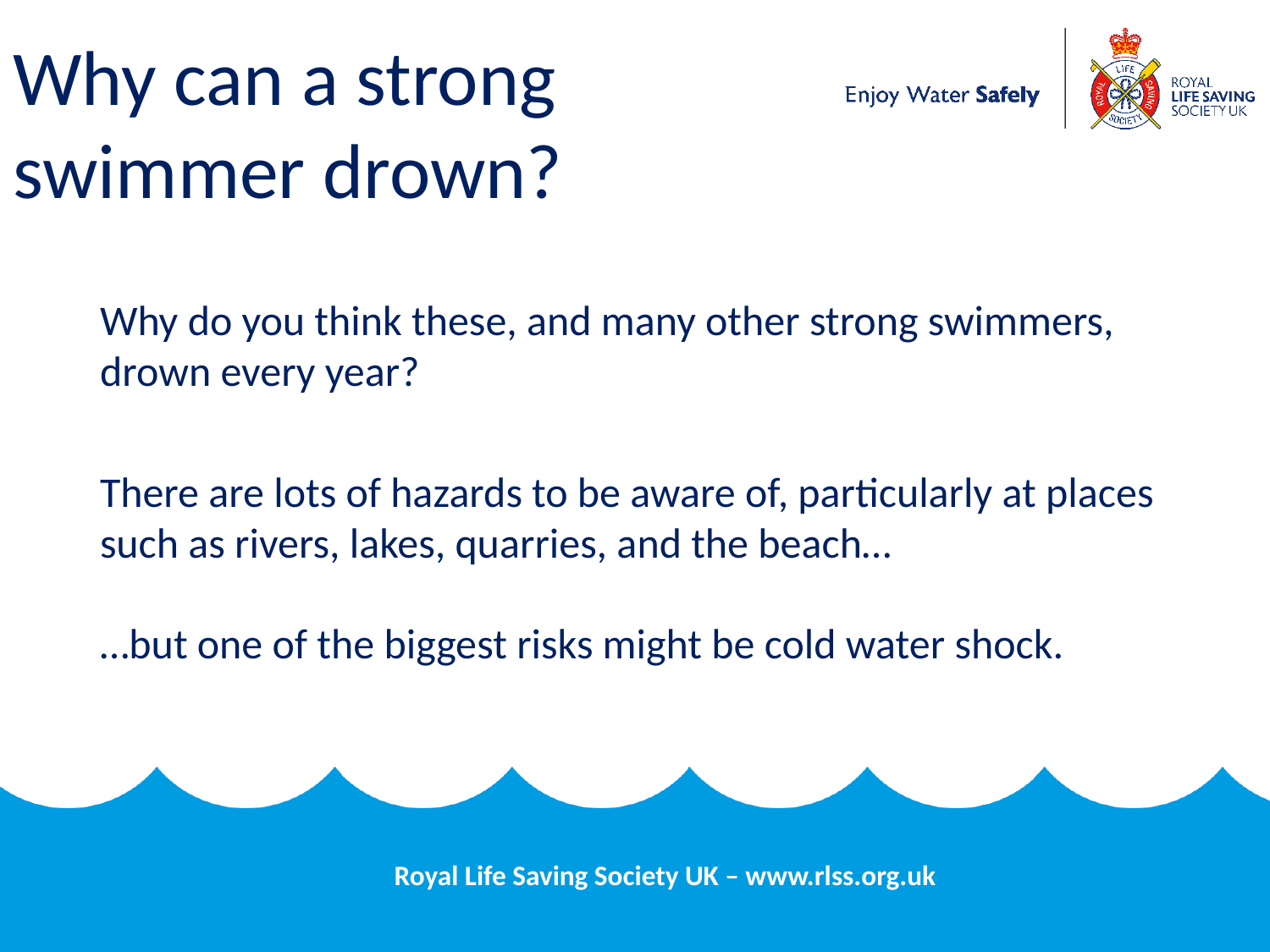

# Why can a strong swimmer drown?
Why do you think these, and many other strong swimmers, drown every year?
There are lots of hazards to be aware of, particularly at places such as rivers, lakes, quarries, and the beach…
…but one of the biggest risks might be cold water shock.